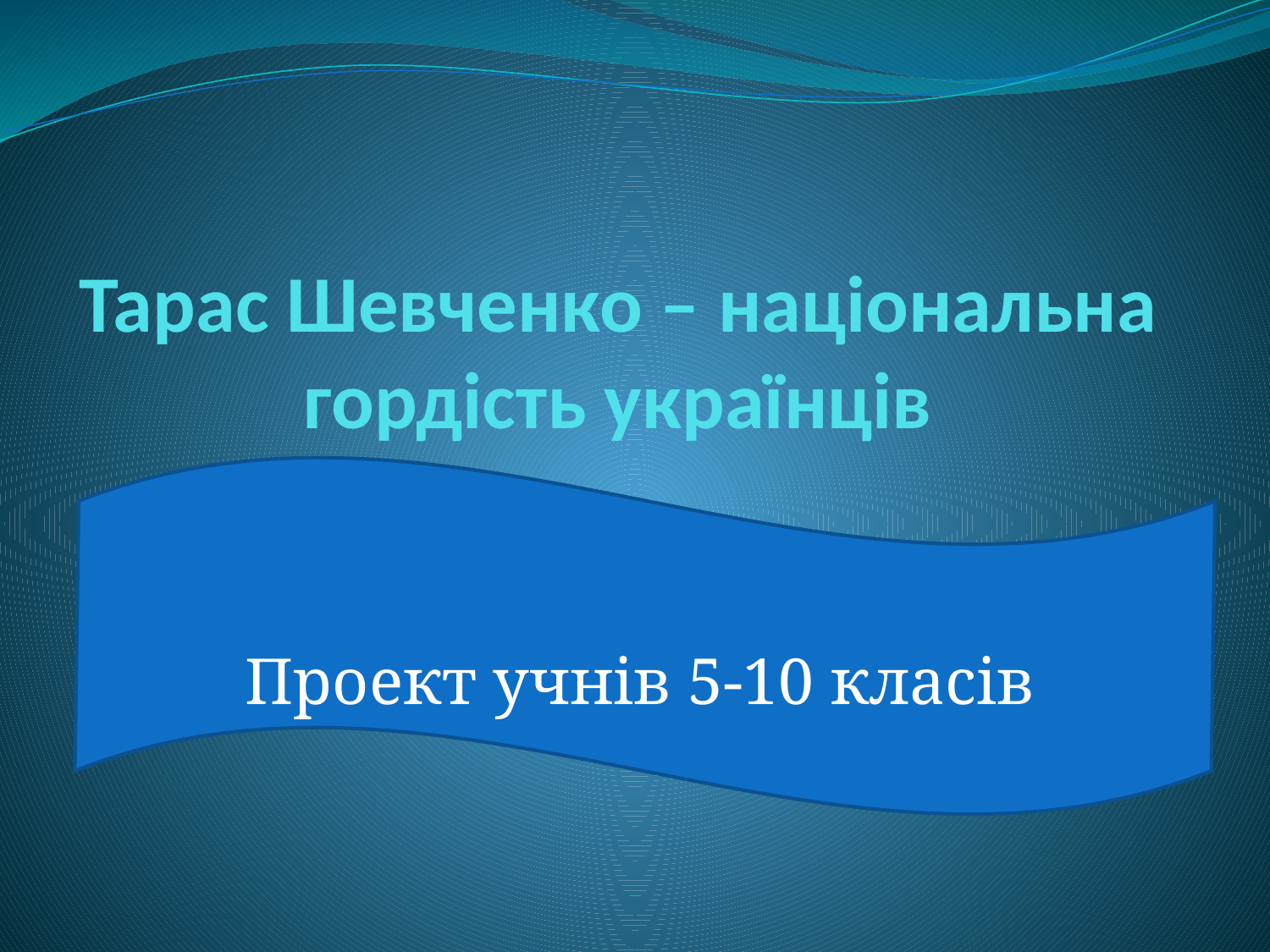

# Тарас Шевченко – національна гордість українців

Проект учнів 5-10 класів